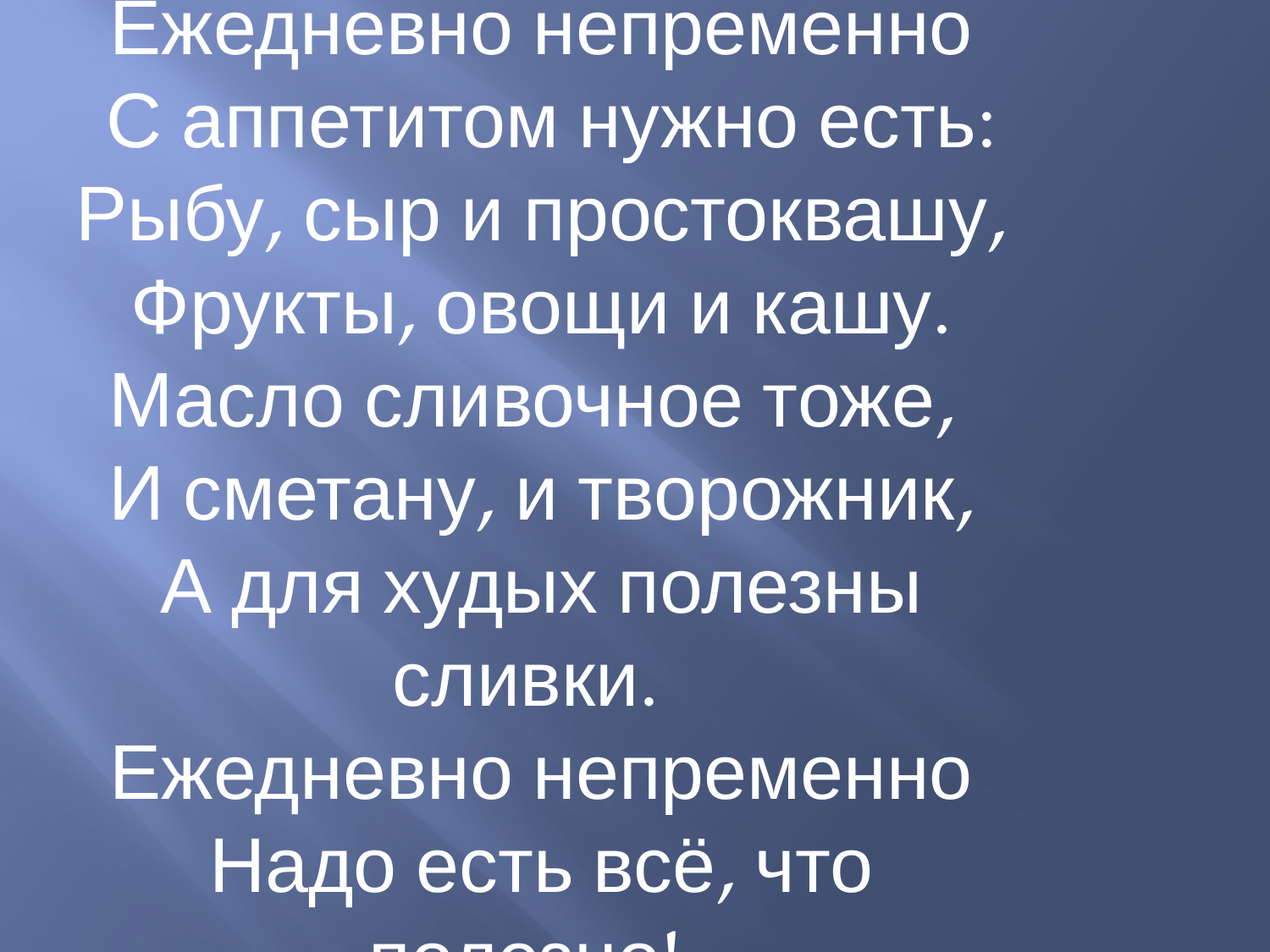

Ежедневно непременно
 С аппетитом нужно есть:
Рыбу, сыр и простоквашу,
Фрукты, овощи и кашу.
Масло сливочное тоже,
И сметану, и творожник,
А для худых полезны сливки.
Ежедневно непременно
Надо есть всё, что полезно!
#